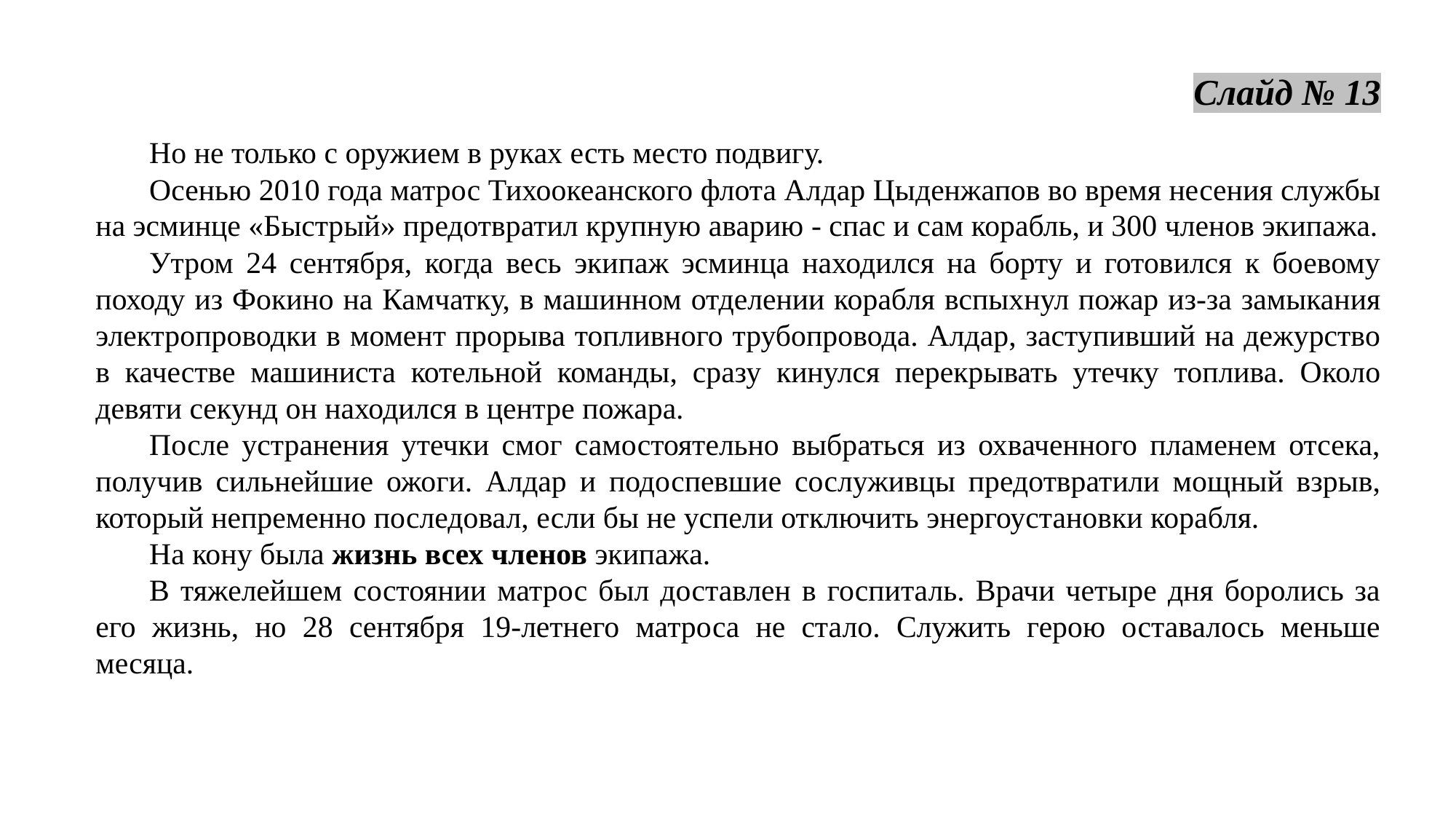

Слайд № 13
Но не только с оружием в руках есть место подвигу.
Осенью 2010 года матрос Тихоокеанского флота Алдар Цыденжапов во время несения службы на эсминце «Быстрый» предотвратил крупную аварию - спас и сам корабль, и 300 членов экипажа.
Утром 24 сентября, когда весь экипаж эсминца находился на борту и готовился к боевому походу из Фокино на Камчатку, в машинном отделении корабля вспыхнул пожар из-за замыкания электропроводки в момент прорыва топливного трубопровода. Алдар, заступивший на дежурство в качестве машиниста котельной команды, сразу кинулся перекрывать утечку топлива. Около девяти секунд он находился в центре пожара.
После устранения утечки смог самостоятельно выбраться из охваченного пламенем отсека, получив сильнейшие ожоги. Алдар и подоспевшие сослуживцы предотвратили мощный взрыв, который непременно последовал, если бы не успели отключить энергоустановки корабля.
На кону была жизнь всех членов экипажа.
В тяжелейшем состоянии матрос был доставлен в госпиталь. Врачи четыре дня боролись за его жизнь, но 28 сентября 19-летнего матроса не стало. Служить герою оставалось меньше месяца.